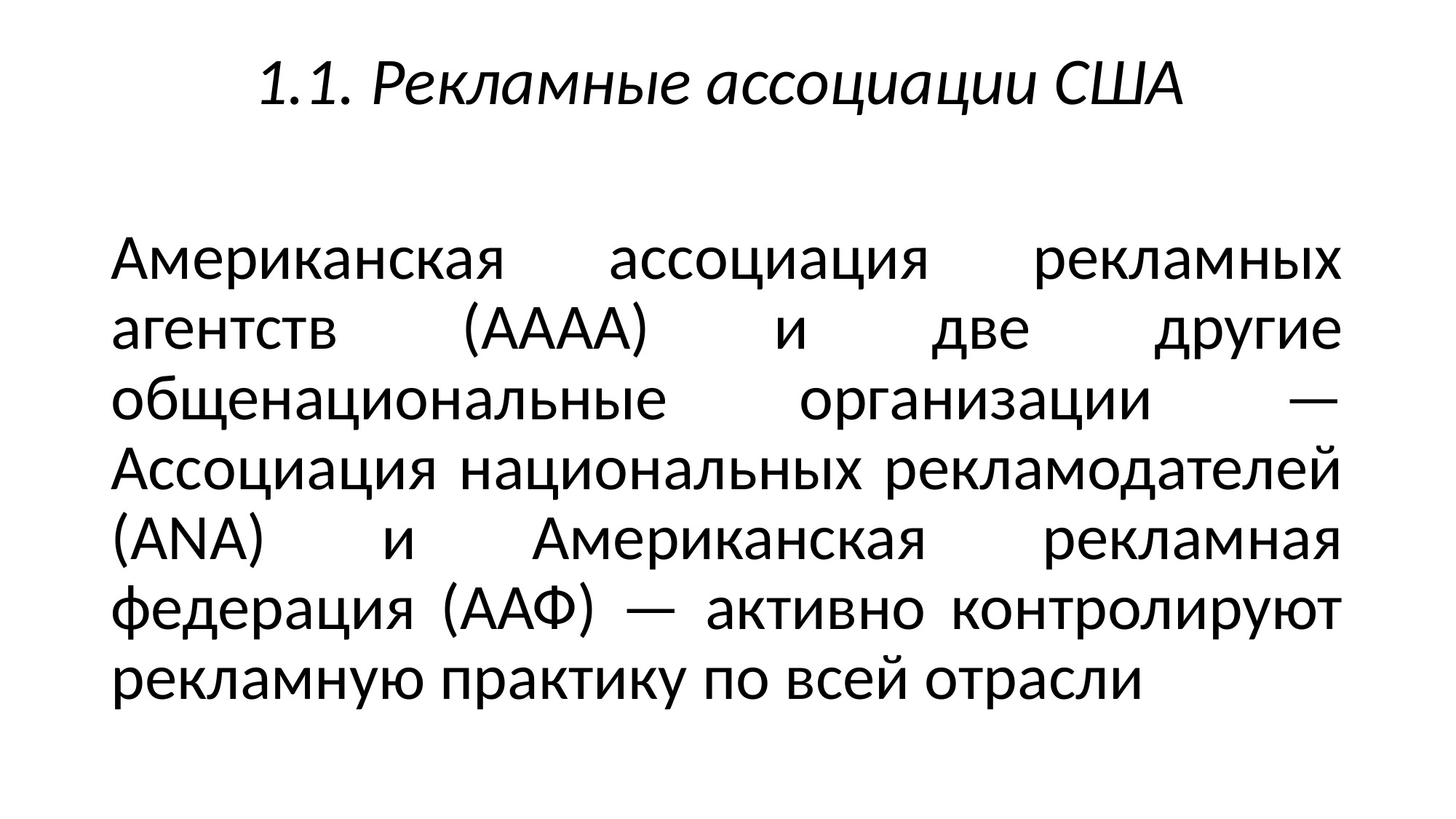

# 1.1. Рекламные ассоциации США
Американская ассоциация рекламных агентств (АААА) и две другие общенациональные организации — Ассоциация национальных рекламодателей (ANA) и Американская рекламная федерация (ААФ) — активно контролируют рекламную практику по всей отрасли